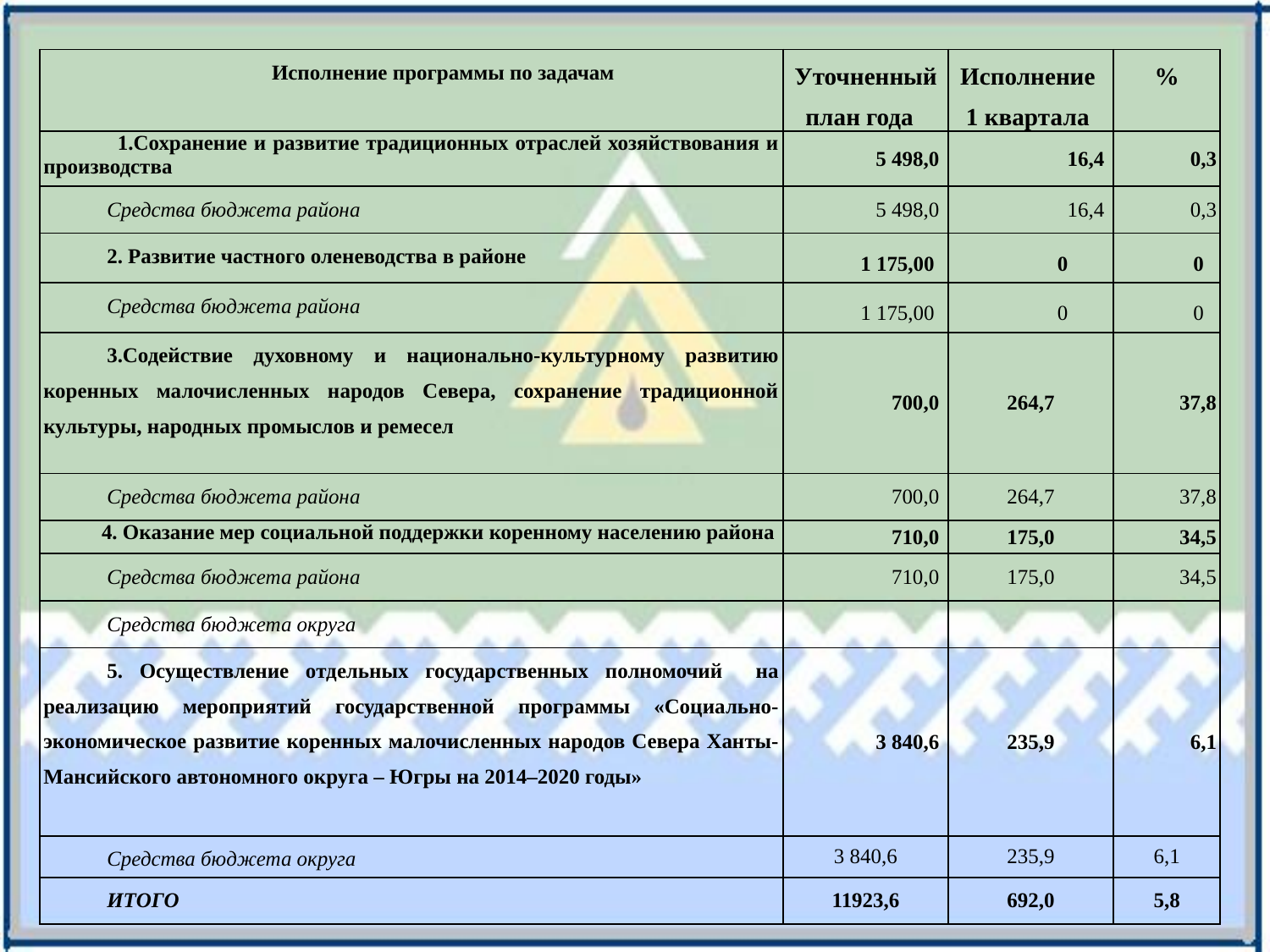

| Исполнение программы по задачам | Уточненный план года | Исполнение 1 квартала | % |
| --- | --- | --- | --- |
| 1.Сохранение и развитие традиционных отраслей хозяйствования и производства | 5 498,0 | 16,4 | 0,3 |
| Средства бюджета района | 5 498,0 | 16,4 | 0,3 |
| 2. Развитие частного оленеводства в районе | 1 175,00 | 0 | 0 |
| Средства бюджета района | 1 175,00 | 0 | 0 |
| 3.Содействие духовному и национально-культурному развитию коренных малочисленных народов Севера, сохранение традиционной культуры, народных промыслов и ремесел | 700,0 | 264,7 | 37,8 |
| Средства бюджета района | 700,0 | 264,7 | 37,8 |
| 4. Оказание мер социальной поддержки коренному населению района | 710,0 | 175,0 | 34,5 |
| Средства бюджета района | 710,0 | 175,0 | 34,5 |
| Средства бюджета округа |  |  |  |
| 5. Осуществление отдельных государственных полномочий на реализацию мероприятий государственной программы «Социально-экономическое развитие коренных малочисленных народов Севера Ханты-Мансийского автономного округа – Югры на 2014–2020 годы» | 3 840,6 | 235,9 | 6,1 |
| Средства бюджета округа | 3 840,6 | 235,9 | 6,1 |
| ИТОГО | 11923,6 | 692,0 | 5,8 |